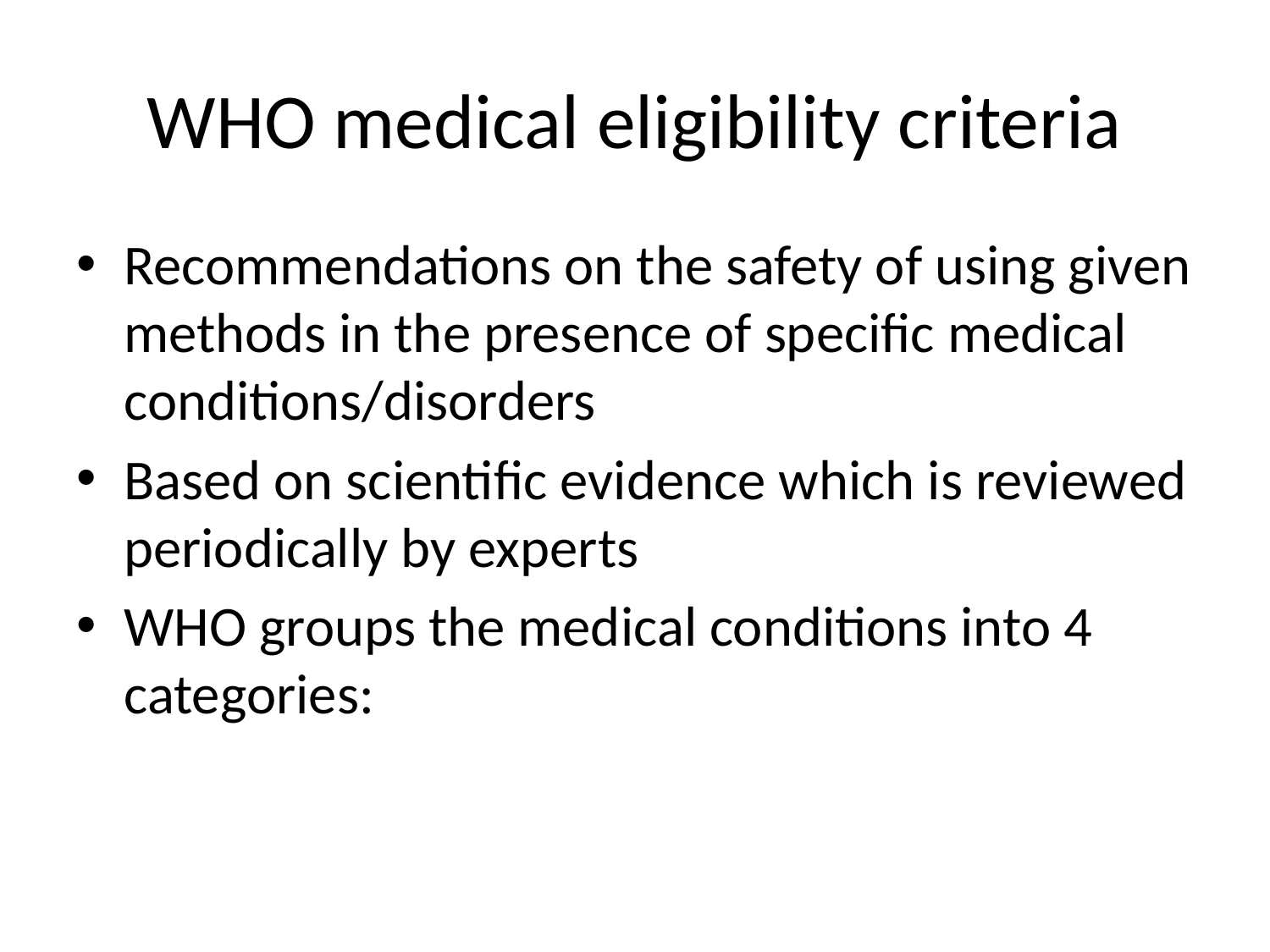

# WHO medical eligibility criteria
Recommendations on the safety of using given methods in the presence of specific medical conditions/disorders
Based on scientific evidence which is reviewed periodically by experts
WHO groups the medical conditions into 4 categories: